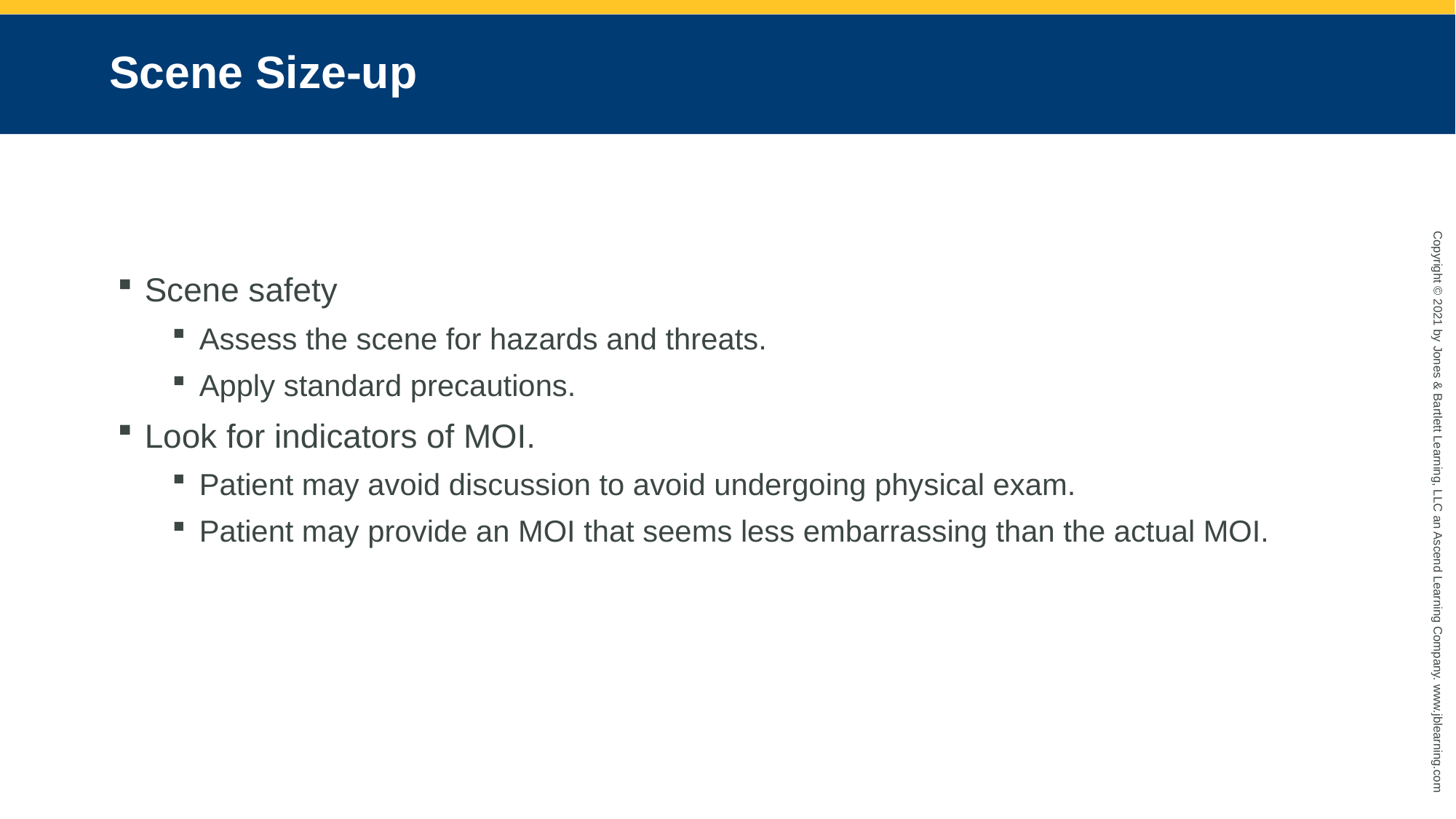

# Scene Size-up
Scene safety
Assess the scene for hazards and threats.
Apply standard precautions.
Look for indicators of MOI.
Patient may avoid discussion to avoid undergoing physical exam.
Patient may provide an MOI that seems less embarrassing than the actual MOI.